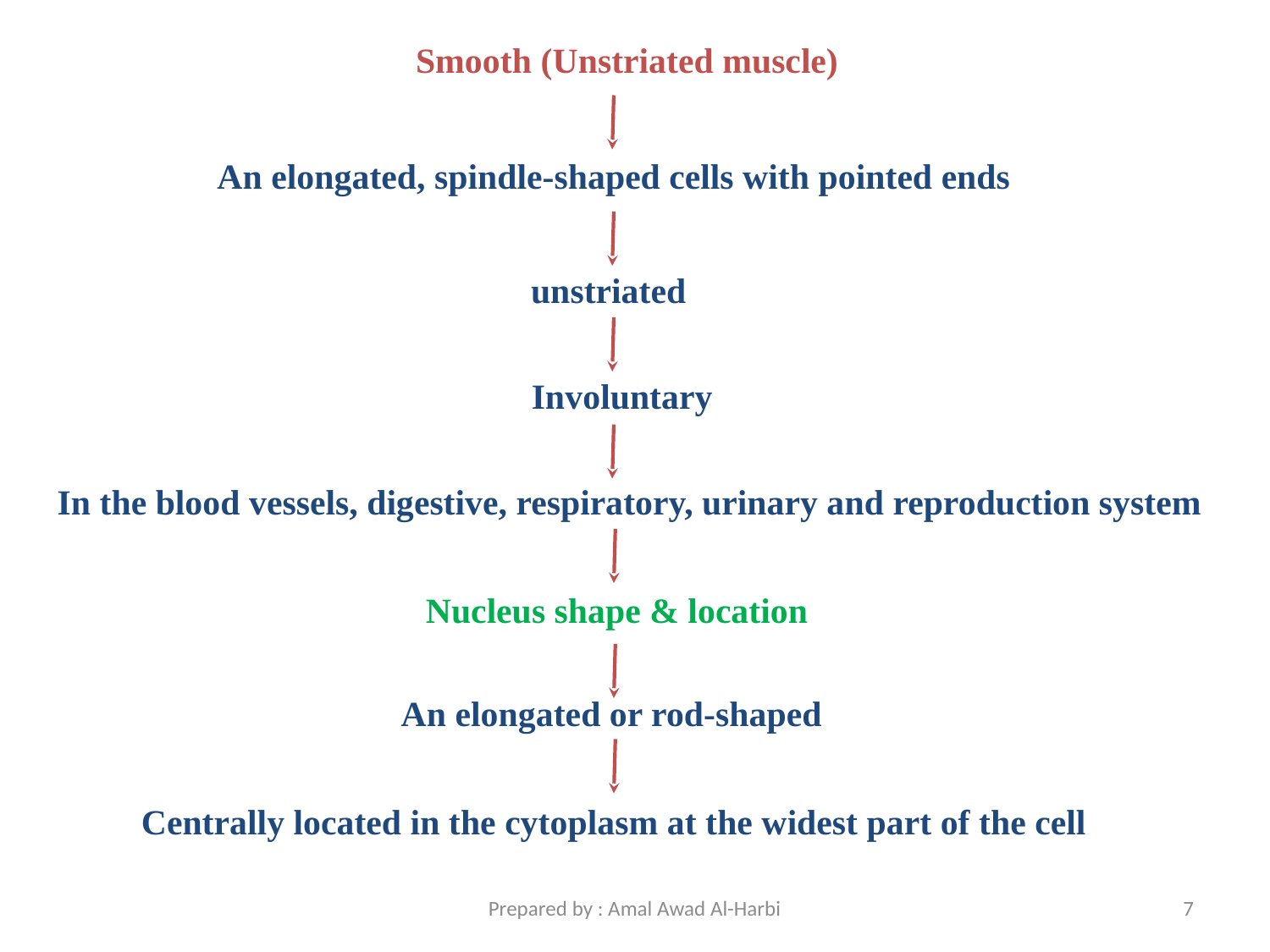

Smooth (Unstriated muscle)
An elongated, spindle-shaped cells with pointed ends
unstriated
Involuntary
In the blood vessels, digestive, respiratory, urinary and reproduction system
Nucleus shape & location
An elongated or rod-shaped
Centrally located in the cytoplasm at the widest part of the cell
Prepared by : Amal Awad Al-Harbi
7